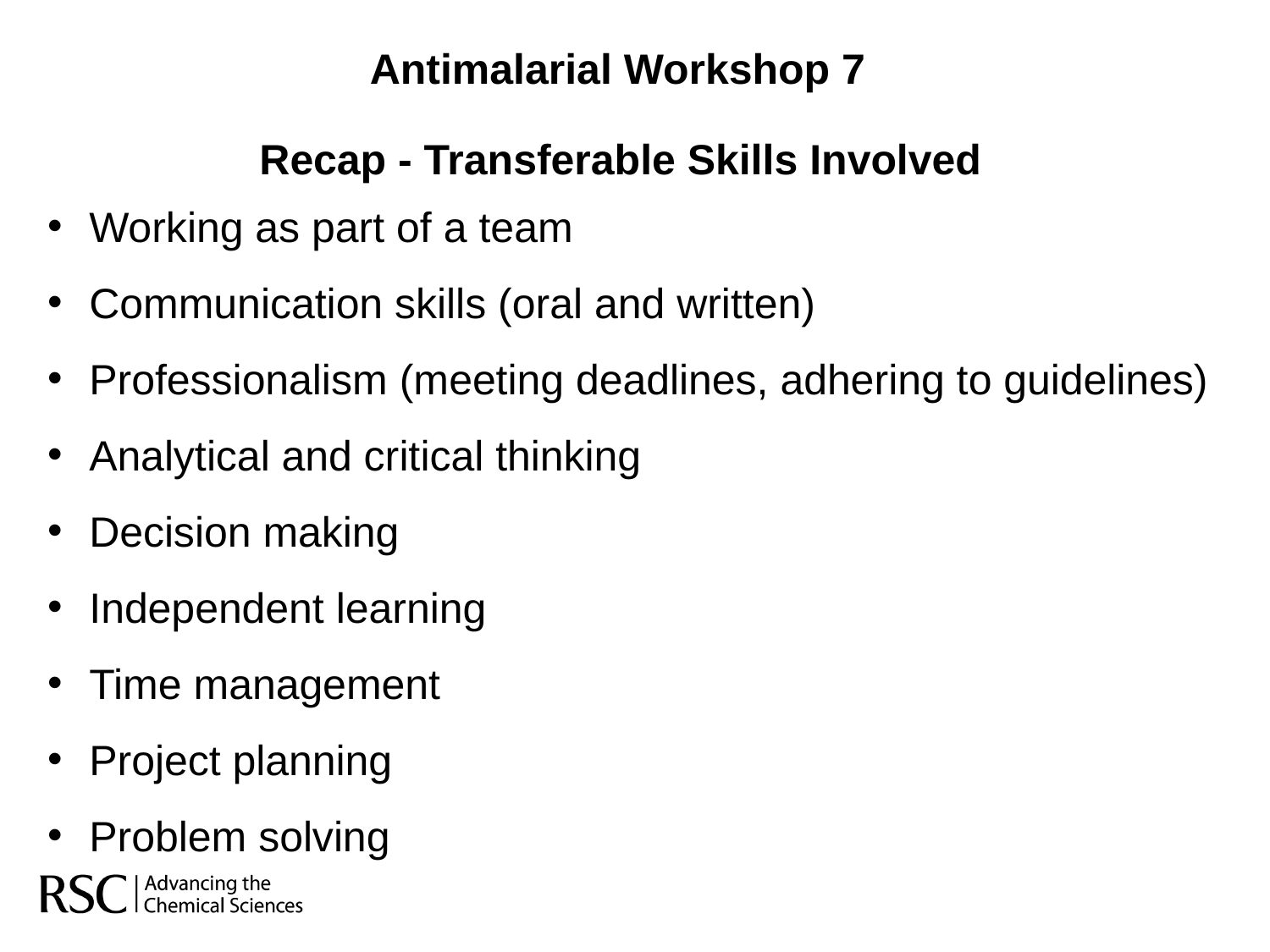

Antimalarial Workshop 7
Recap - Transferable Skills Involved
 Working as part of a team
 Communication skills (oral and written)
 Professionalism (meeting deadlines, adhering to guidelines)
 Analytical and critical thinking
 Decision making
 Independent learning
 Time management
 Project planning
 Problem solving